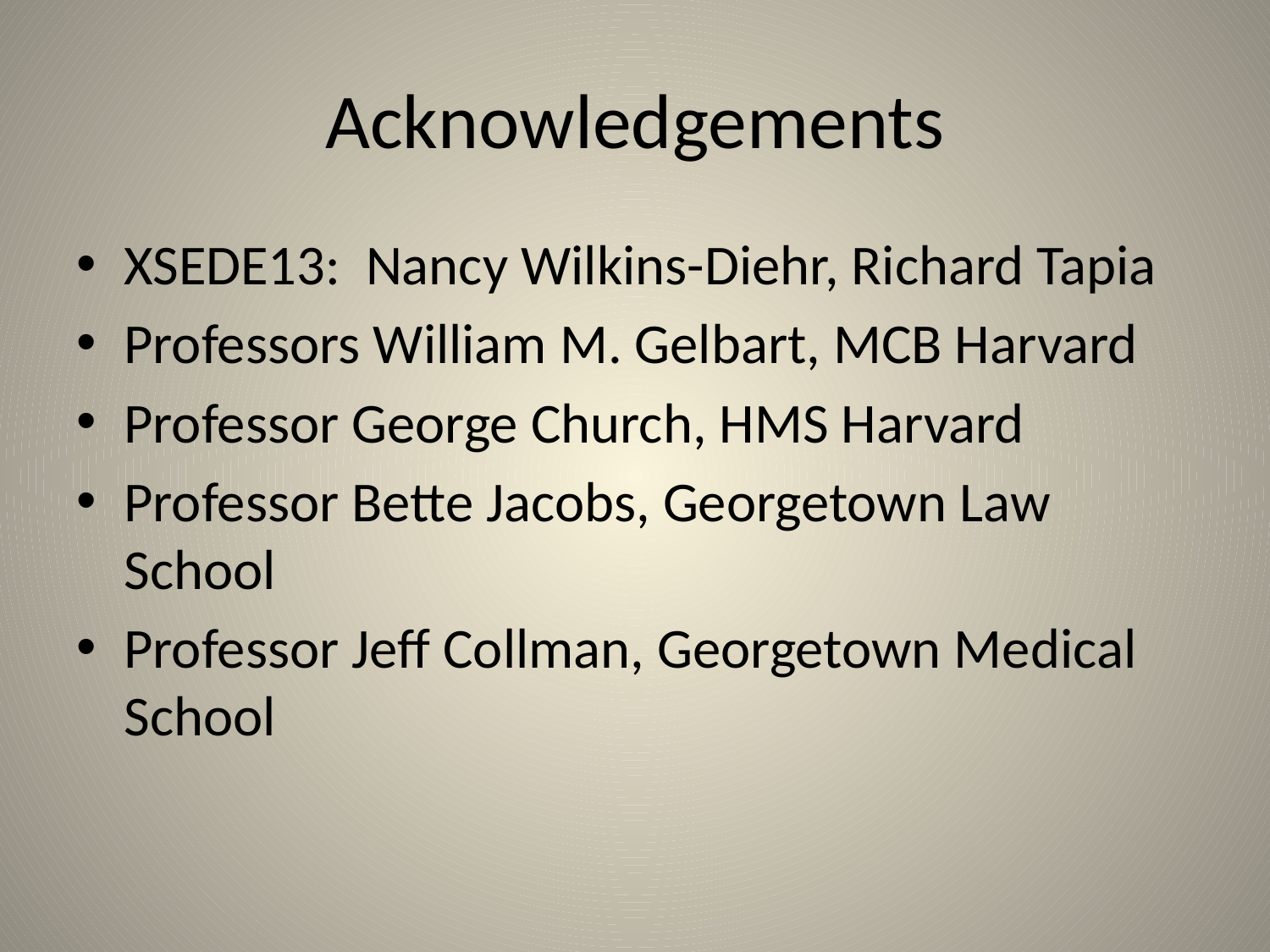

# Acknowledgements
XSEDE13:  Nancy Wilkins-Diehr, Richard Tapia
Professors William M. Gelbart, MCB Harvard
Professor George Church, HMS Harvard
Professor Bette Jacobs, Georgetown Law School
Professor Jeff Collman, Georgetown Medical School